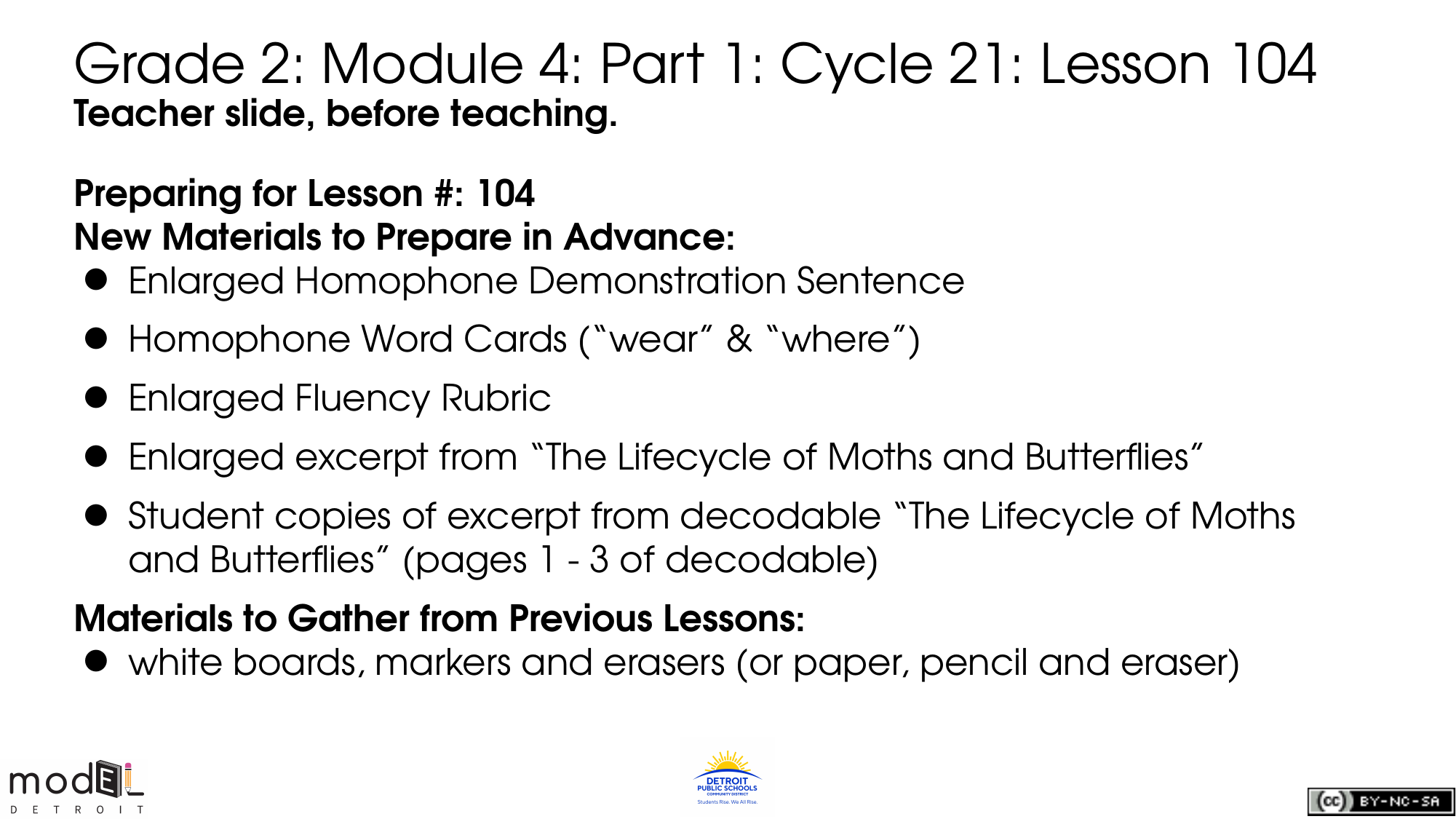

# Grade 2: Module 4: Part 1: Cycle 21: Lesson 104
Teacher slide, before teaching.
Preparing for Lesson #: 104
New Materials to Prepare in Advance:
Enlarged Homophone Demonstration Sentence
Homophone Word Cards (“wear” & “where”)
Enlarged Fluency Rubric
Enlarged excerpt from “The Lifecycle of Moths and Butterflies”
Student copies of excerpt from decodable “The Lifecycle of Moths and Butterflies” (pages 1 - 3 of decodable)
Materials to Gather from Previous Lessons:
white boards, markers and erasers (or paper, pencil and eraser)